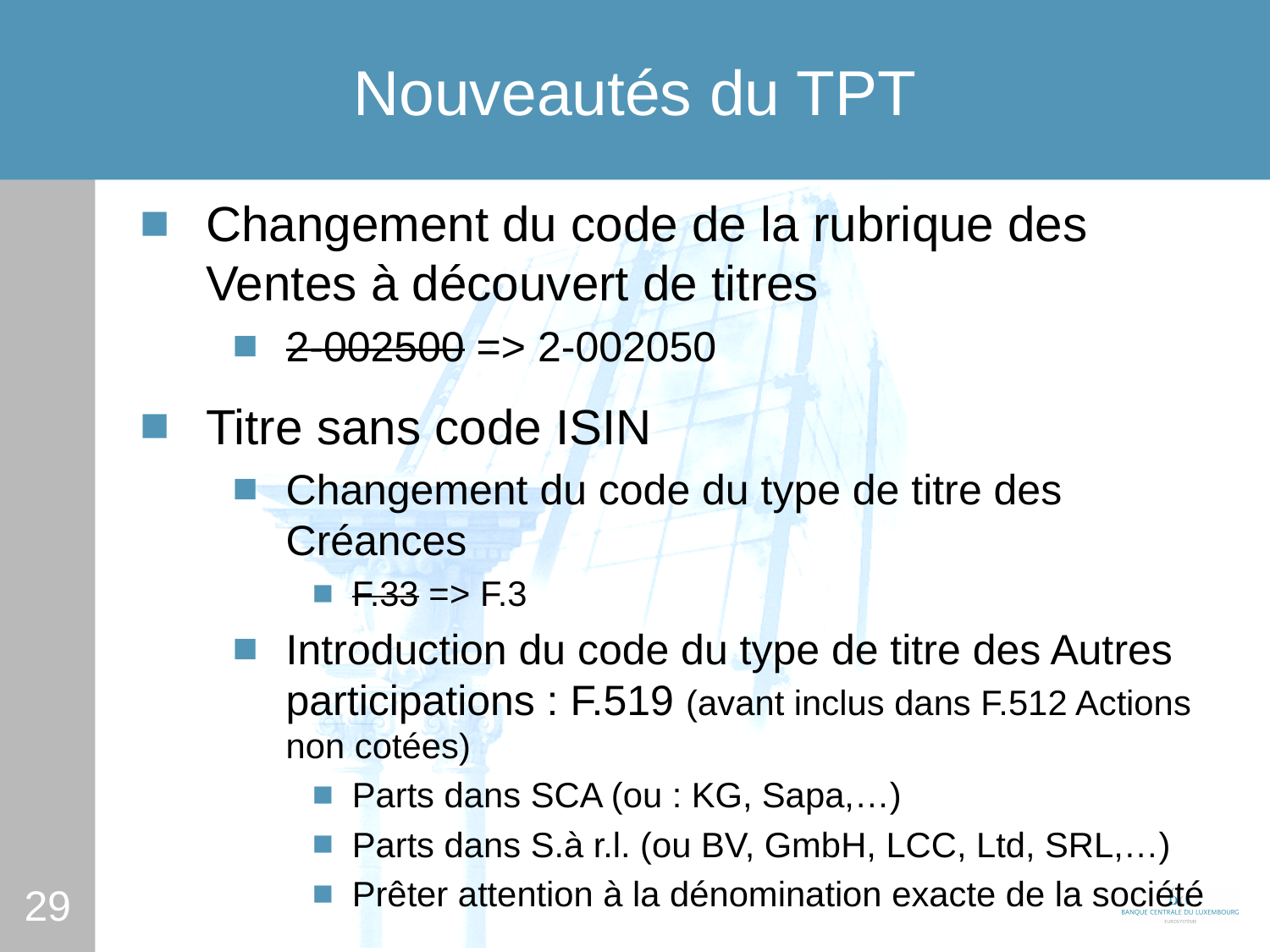

# Nouveautés du TPT
Changement du code de la rubrique des Ventes à découvert de titres
2-002500 => 2-002050
Titre sans code ISIN
Changement du code du type de titre des Créances
F.33 => F.3
Introduction du code du type de titre des Autres participations : F.519 (avant inclus dans F.512 Actions non cotées)
Parts dans SCA (ou : KG, Sapa,…)
Parts dans S.à r.l. (ou BV, GmbH, LCC, Ltd, SRL,…)
Prêter attention à la dénomination exacte de la société
29